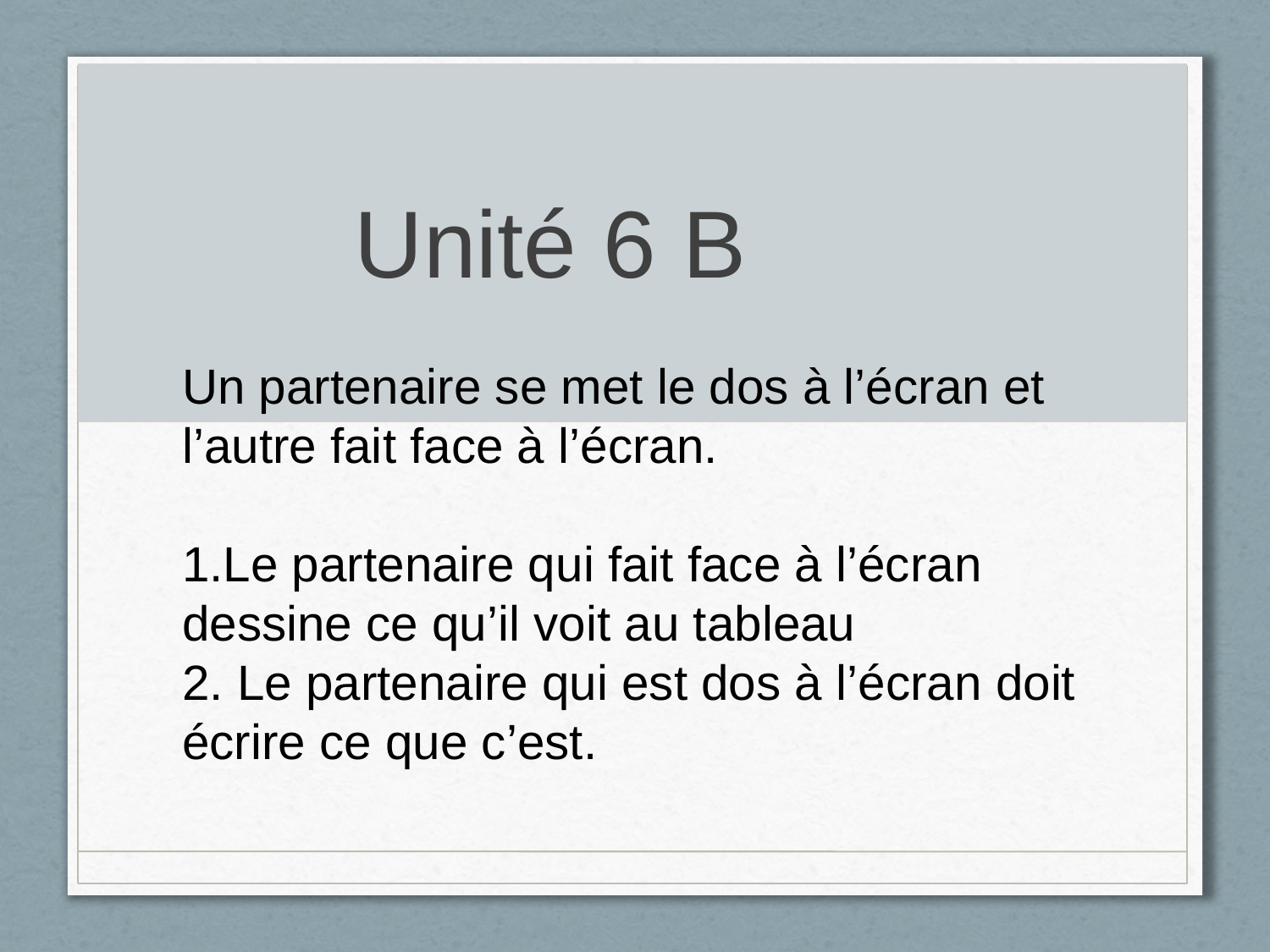

# Unité 6 B
Un partenaire se met le dos à l’écran et l’autre fait face à l’écran.

1.Le partenaire qui fait face à l’écran dessine ce qu’il voit au tableau
2. Le partenaire qui est dos à l’écran doit écrire ce que c’est.